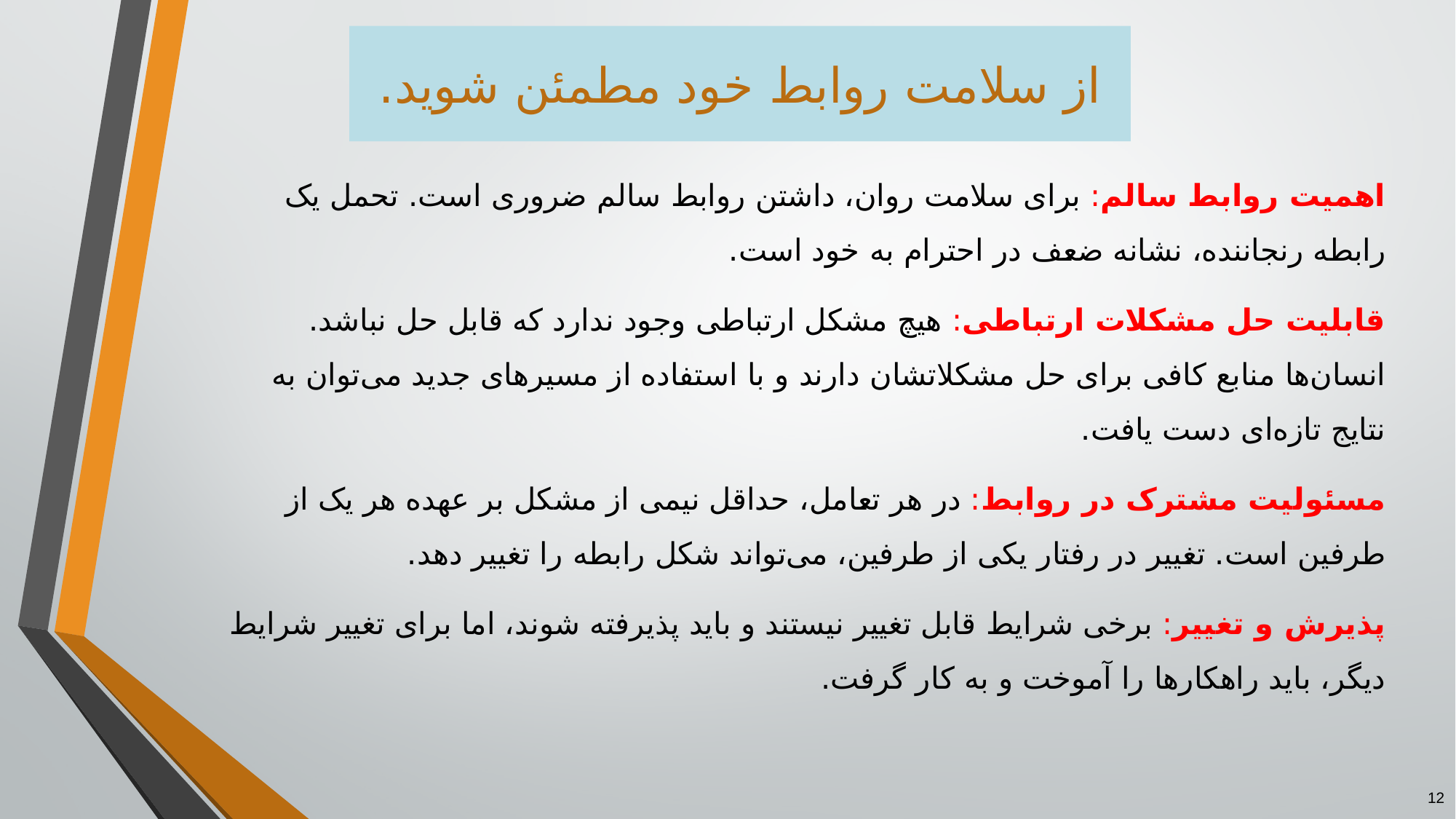

از سلامت روابط خود مطمئن شوید.
اهمیت روابط سالم: برای سلامت روان، داشتن روابط سالم ضروری است. تحمل یک رابطه رنجاننده، نشانه ضعف در احترام به خود است.
قابلیت حل مشکلات ارتباطی: هیچ مشکل ارتباطی وجود ندارد که قابل حل نباشد. انسان‌ها منابع کافی برای حل مشکلاتشان دارند و با استفاده از مسیرهای جدید می‌توان به نتایج تازه‌ای دست یافت.
مسئولیت مشترک در روابط: در هر تعامل، حداقل نیمی از مشکل بر عهده هر یک از طرفین است. تغییر در رفتار یکی از طرفین، می‌تواند شکل رابطه را تغییر دهد.
پذیرش و تغییر: برخی شرایط قابل تغییر نیستند و باید پذیرفته شوند، اما برای تغییر شرایط دیگر، باید راهکارها را آموخت و به کار گرفت.
12